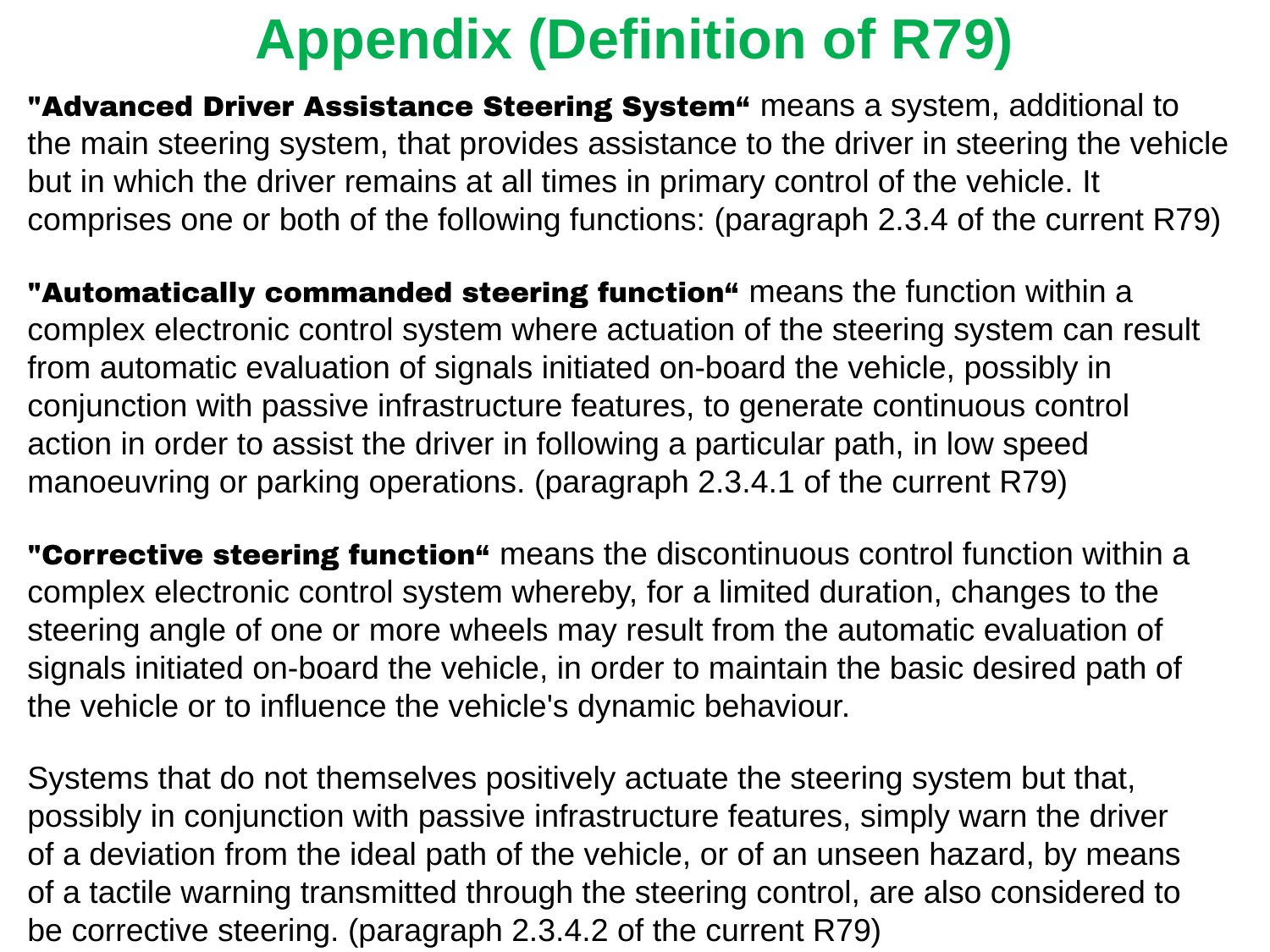

Appendix (Definition of R79)
"Advanced Driver Assistance Steering System“ means a system, additional to
the main steering system, that provides assistance to the driver in steering the vehicle but in which the driver remains at all times in primary control of the vehicle. It comprises one or both of the following functions: (paragraph 2.3.4 of the current R79)

"Automatically commanded steering function“ means the function within a complex electronic control system where actuation of the steering system can result from automatic evaluation of signals initiated on-board the vehicle, possibly in conjunction with passive infrastructure features, to generate continuous control
action in order to assist the driver in following a particular path, in low speed
manoeuvring or parking operations. (paragraph 2.3.4.1 of the current R79)

"Corrective steering function“ means the discontinuous control function within a complex electronic control system whereby, for a limited duration, changes to the steering angle of one or more wheels may result from the automatic evaluation of signals initiated on-board the vehicle, in order to maintain the basic desired path of
the vehicle or to influence the vehicle's dynamic behaviour.

Systems that do not themselves positively actuate the steering system but that, possibly in conjunction with passive infrastructure features, simply warn the driver
of a deviation from the ideal path of the vehicle, or of an unseen hazard, by means
of a tactile warning transmitted through the steering control, are also considered to
be corrective steering. (paragraph 2.3.4.2 of the current R79)